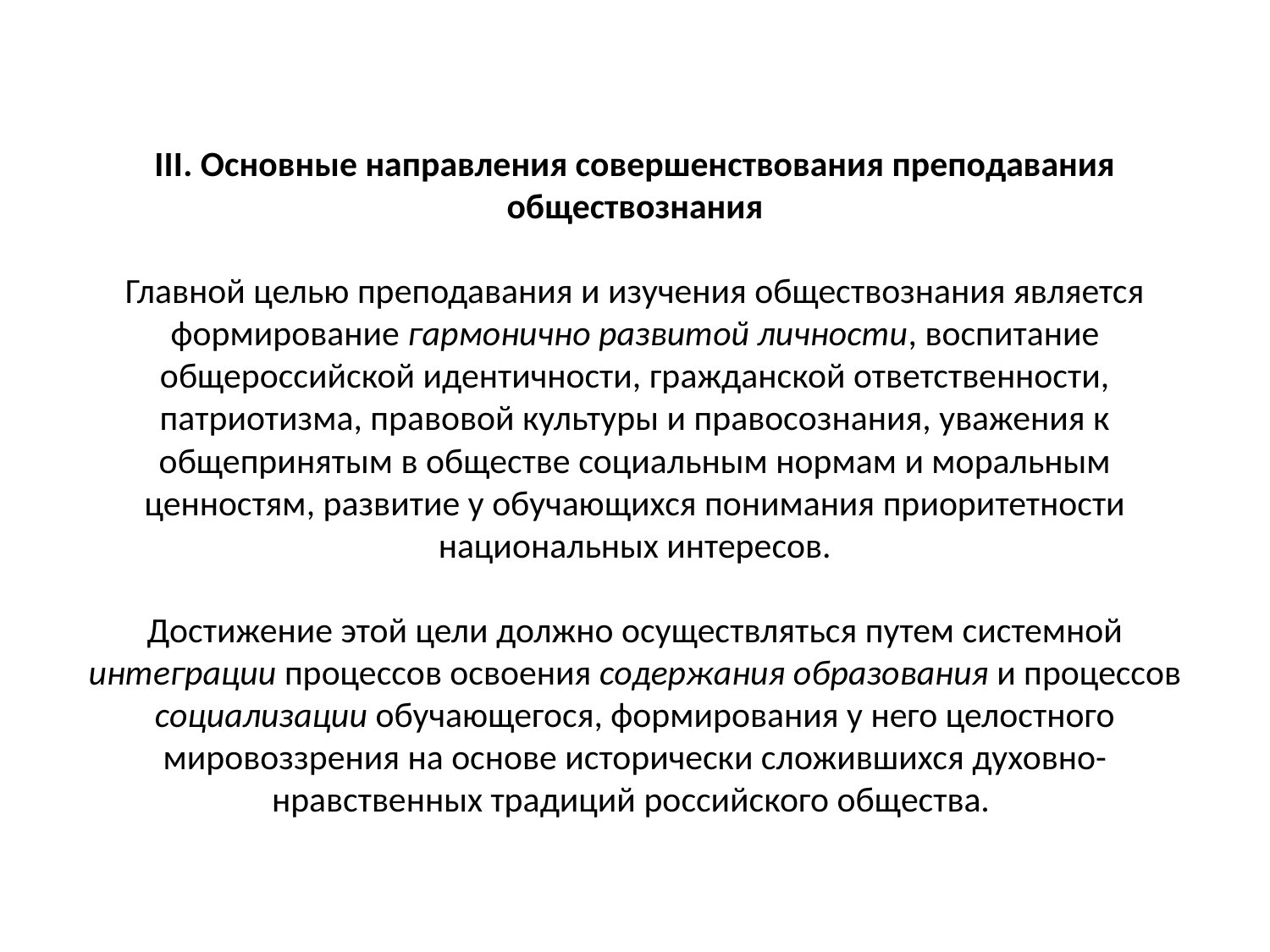

# III. Основные направления совершенствования преподавания обществознания Главной целью преподавания и изучения обществознания является формирование гармонично развитой личности, воспитание общероссийской идентичности, гражданской ответственности, патриотизма, правовой культуры и правосознания, уважения к общепринятым в обществе социальным нормам и моральным ценностям, развитие у обучающихся понимания приоритетности национальных интересов. Достижение этой цели должно осуществляться путем системной интеграции процессов освоения содержания образования и процессов социализации обучающегося, формирования у него целостного мировоззрения на основе исторически сложившихся духовно-нравственных традиций российского общества.